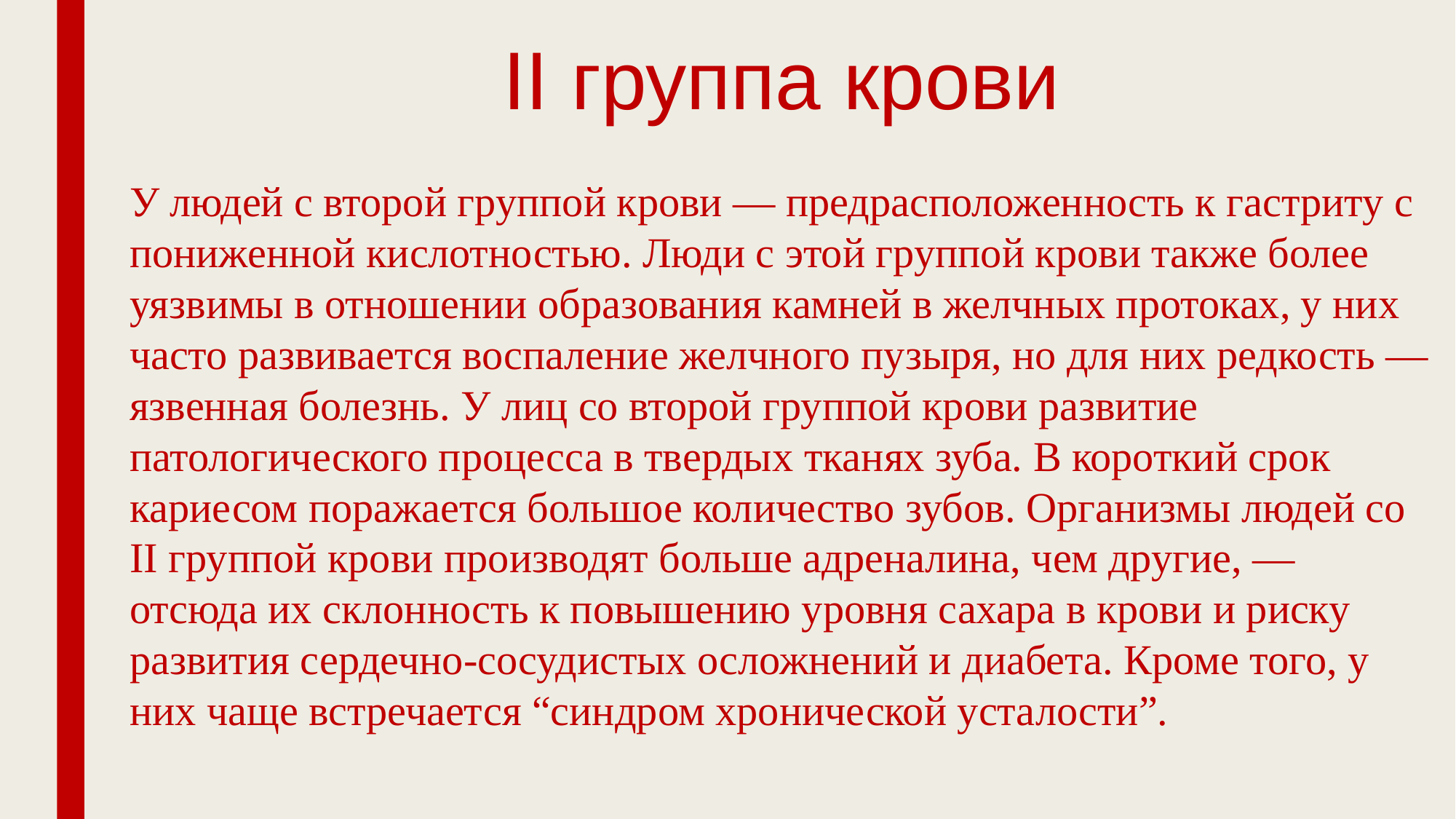

# II группа крови
У людей с второй группой крови — предрасположенность к гастриту с пониженной кислотностью. Люди с этой группой крови также более уязвимы в отношении образования камней в желчных протоках, у них часто развивается воспаление желчного пузыря, но для них редкость — язвенная болезнь. У лиц со второй группой крови развитие патологического процесса в твердых тканях зуба. В короткий срок кариесом поражается большое количество зубов. Организмы людей со II группой крови производят больше адреналина, чем другие, — отсюда их склонность к повышению уровня сахара в крови и риску развития сердечно-сосудистых осложнений и диабета. Кроме того, у них чаще встречается “синдром хронической усталости”.